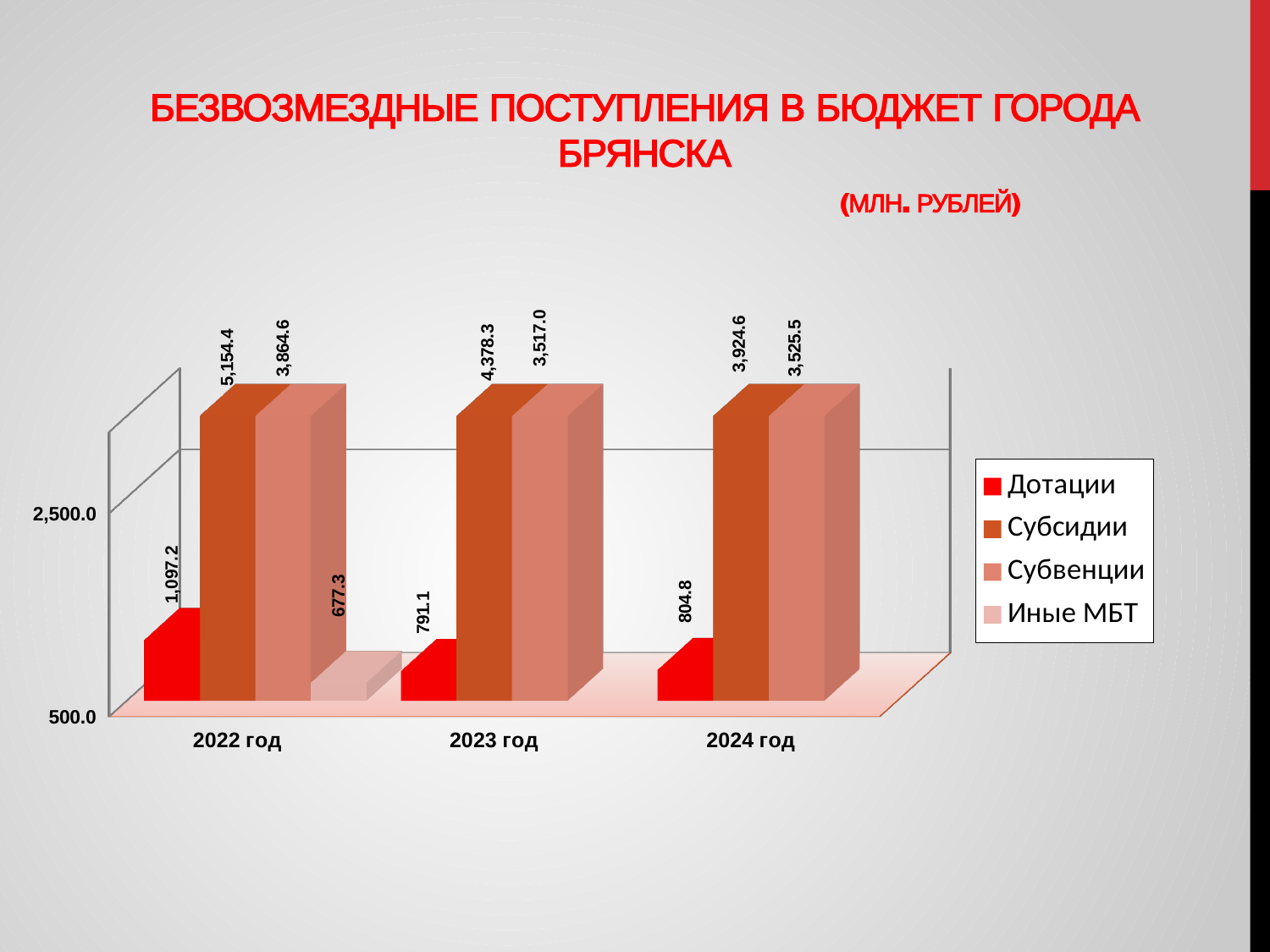

# Безвозмездные поступления в бюджет города Брянска (млн. рублей)

[unsupported chart]